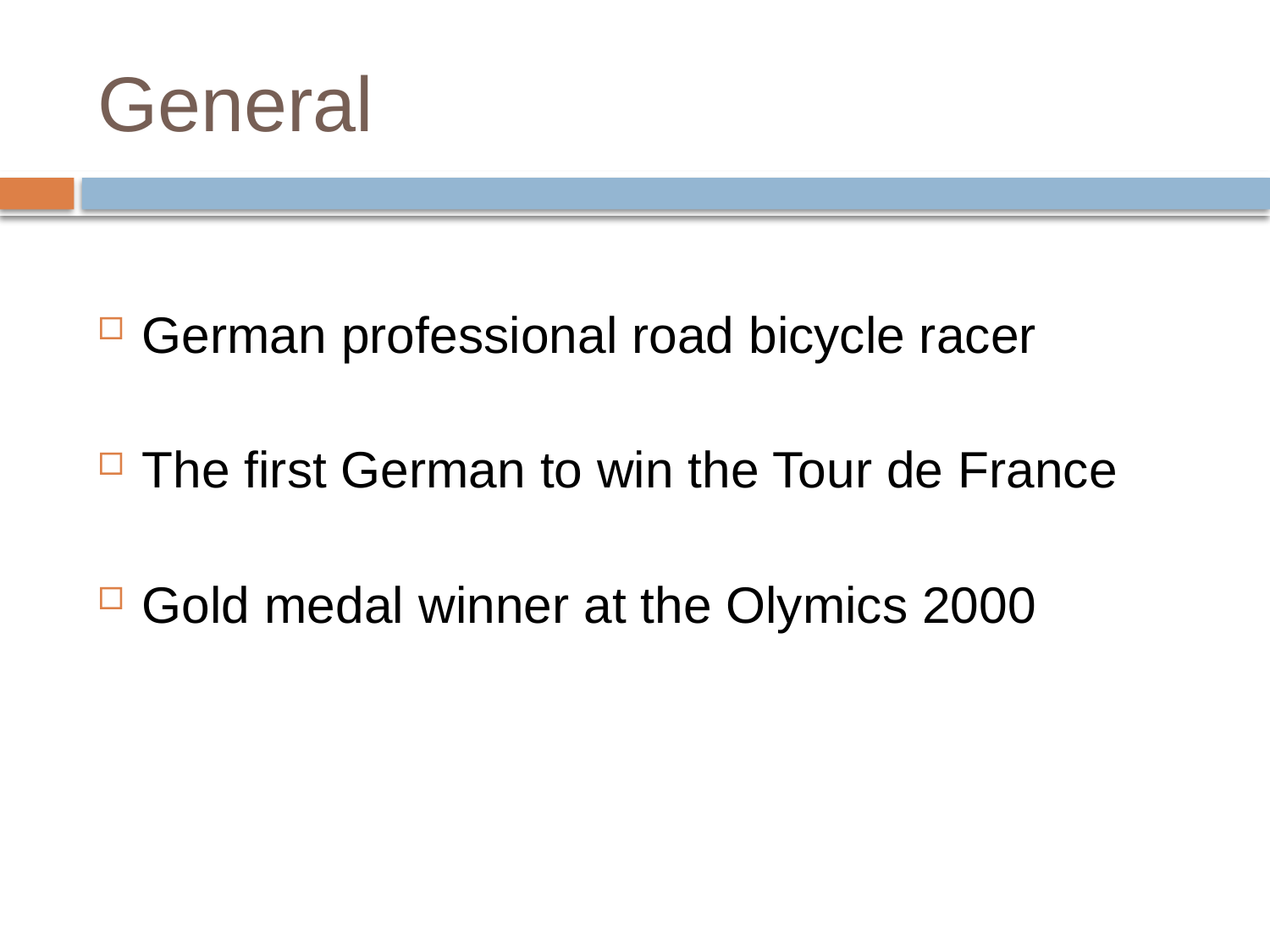

# General

German professional road bicycle racer
The first German to win the Tour de France
Gold medal winner at the Olymics 2000